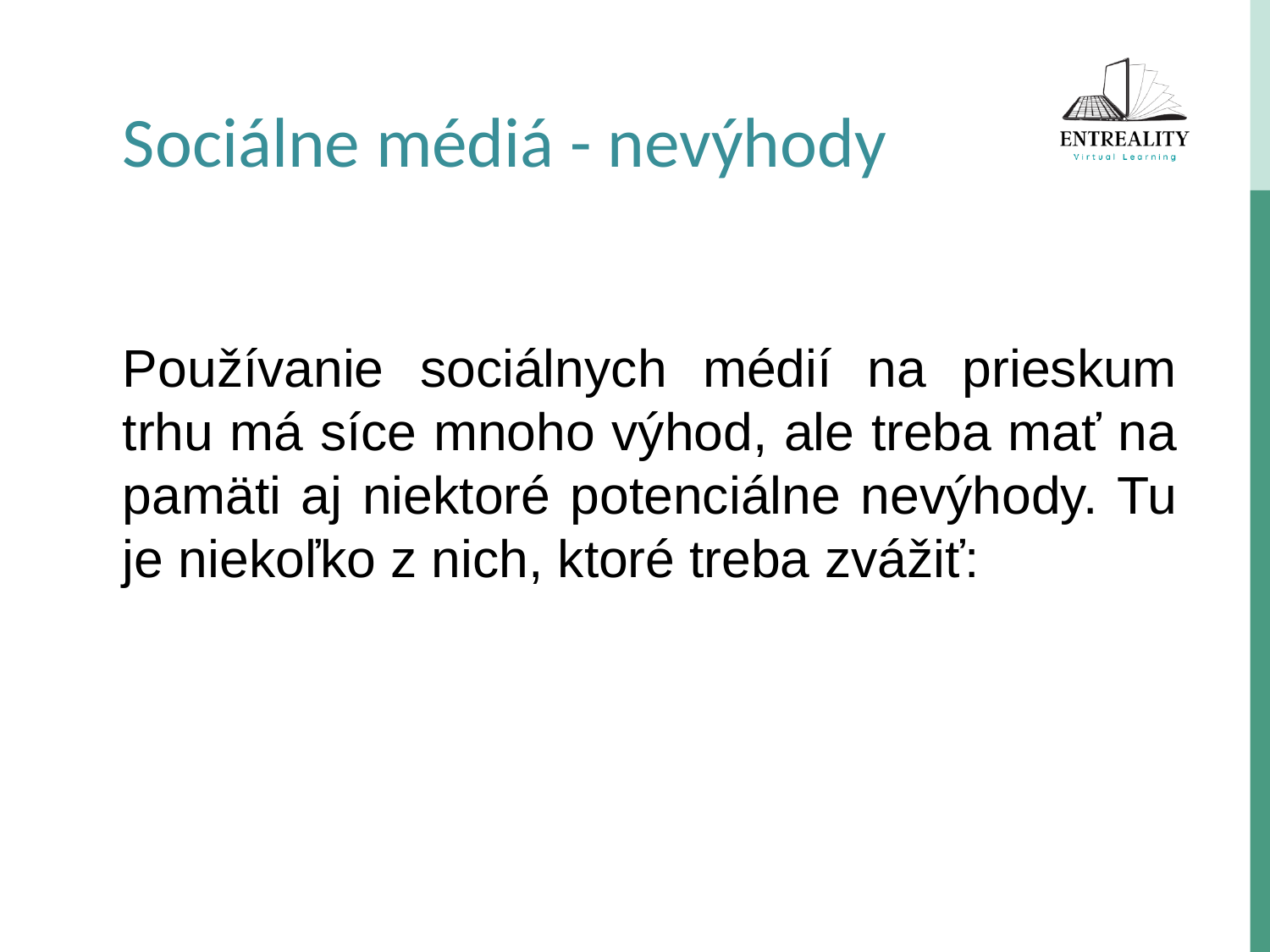

Sociálne médiá - nevýhody
Používanie sociálnych médií na prieskum trhu má síce mnoho výhod, ale treba mať na pamäti aj niektoré potenciálne nevýhody. Tu je niekoľko z nich, ktoré treba zvážiť: